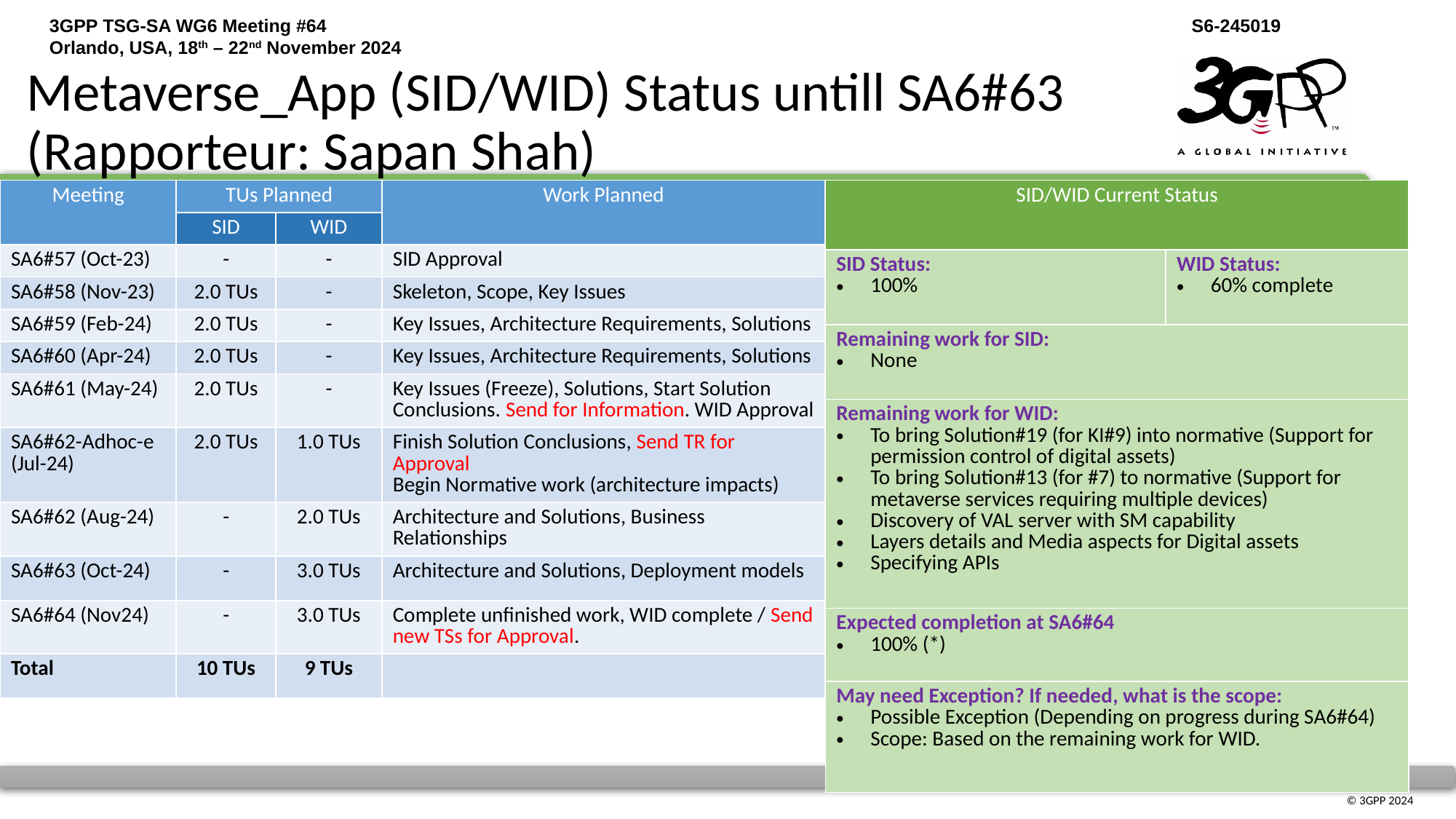

# Metaverse_App (SID/WID) Status untill SA6#63 (Rapporteur: Sapan Shah)
| Meeting | TUs Planned |  | Work Planned |
| --- | --- | --- | --- |
|  | SID | WID |  |
| SA6#57 (Oct-23) | - | - | SID Approval |
| SA6#58 (Nov-23) | 2.0 TUs | - | Skeleton, Scope, Key Issues |
| SA6#59 (Feb-24) | 2.0 TUs | - | Key Issues, Architecture Requirements, Solutions |
| SA6#60 (Apr-24) | 2.0 TUs | - | Key Issues, Architecture Requirements, Solutions |
| SA6#61 (May-24) | 2.0 TUs | - | Key Issues (Freeze), Solutions, Start Solution Conclusions. Send for Information. WID Approval |
| SA6#62-Adhoc-e (Jul-24) | 2.0 TUs | 1.0 TUs | Finish Solution Conclusions, Send TR for Approval Begin Normative work (architecture impacts) |
| SA6#62 (Aug-24) | - | 2.0 TUs | Architecture and Solutions, Business Relationships |
| SA6#63 (Oct-24) | - | 3.0 TUs | Architecture and Solutions, Deployment models |
| SA6#64 (Nov24) | - | 3.0 TUs | Complete unfinished work, WID complete / Send new TSs for Approval. |
| Total | 10 TUs | 9 TUs |  |
| SID/WID Current Status |  |
| --- | --- |
| SID Status: 100% | WID Status: 60% complete |
| Remaining work for SID: None |  |
| Remaining work for WID: To bring Solution#19 (for KI#9) into normative (Support for permission control of digital assets) To bring Solution#13 (for #7) to normative (Support for metaverse services requiring multiple devices) Discovery of VAL server with SM capability Layers details and Media aspects for Digital assets Specifying APIs |  |
| Expected completion at SA6#64 100% (\*) |  |
| May need Exception? If needed, what is the scope: Possible Exception (Depending on progress during SA6#64) Scope: Based on the remaining work for WID. |  |